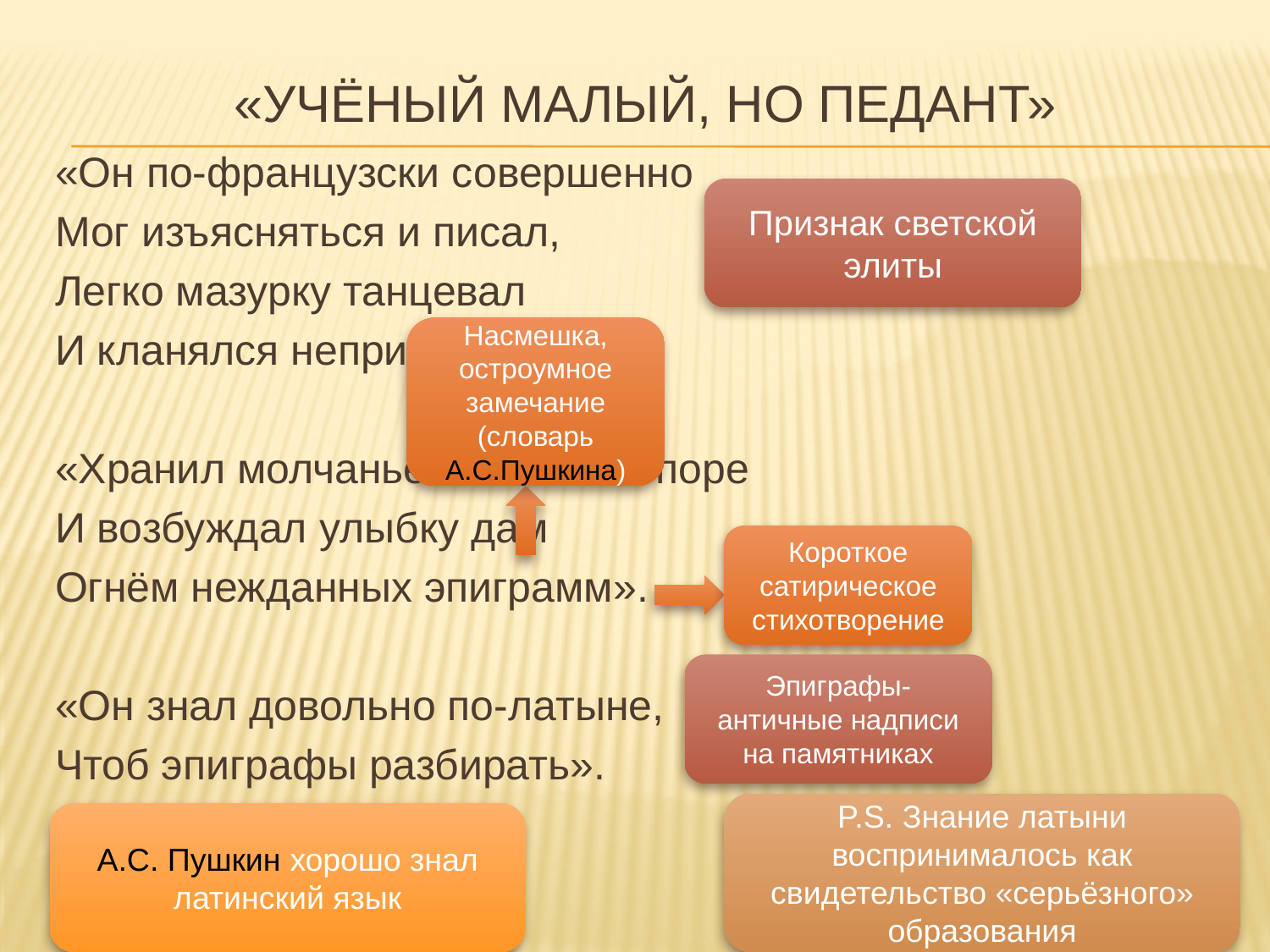

# «Учёный малый, но педант»
«Он по-французски совершенно
Мог изъясняться и писал,
Легко мазурку танцевал
И кланялся непринуждённо…»

«Хранил молчанье в важном споре
И возбуждал улыбку дам
Огнём нежданных эпиграмм».

«Он знал довольно по-латыне,
Чтоб эпиграфы разбирать».
Признак светской элиты
Насмешка, остроумное замечание (словарь А.С.Пушкина)

Короткое сатирическое стихотворение

Эпиграфы- античные надписи на памятниках
P.S. Знание латыни воспринималось как свидетельство «серьёзного» образования
А.С. Пушкин хорошо знал латинский язык